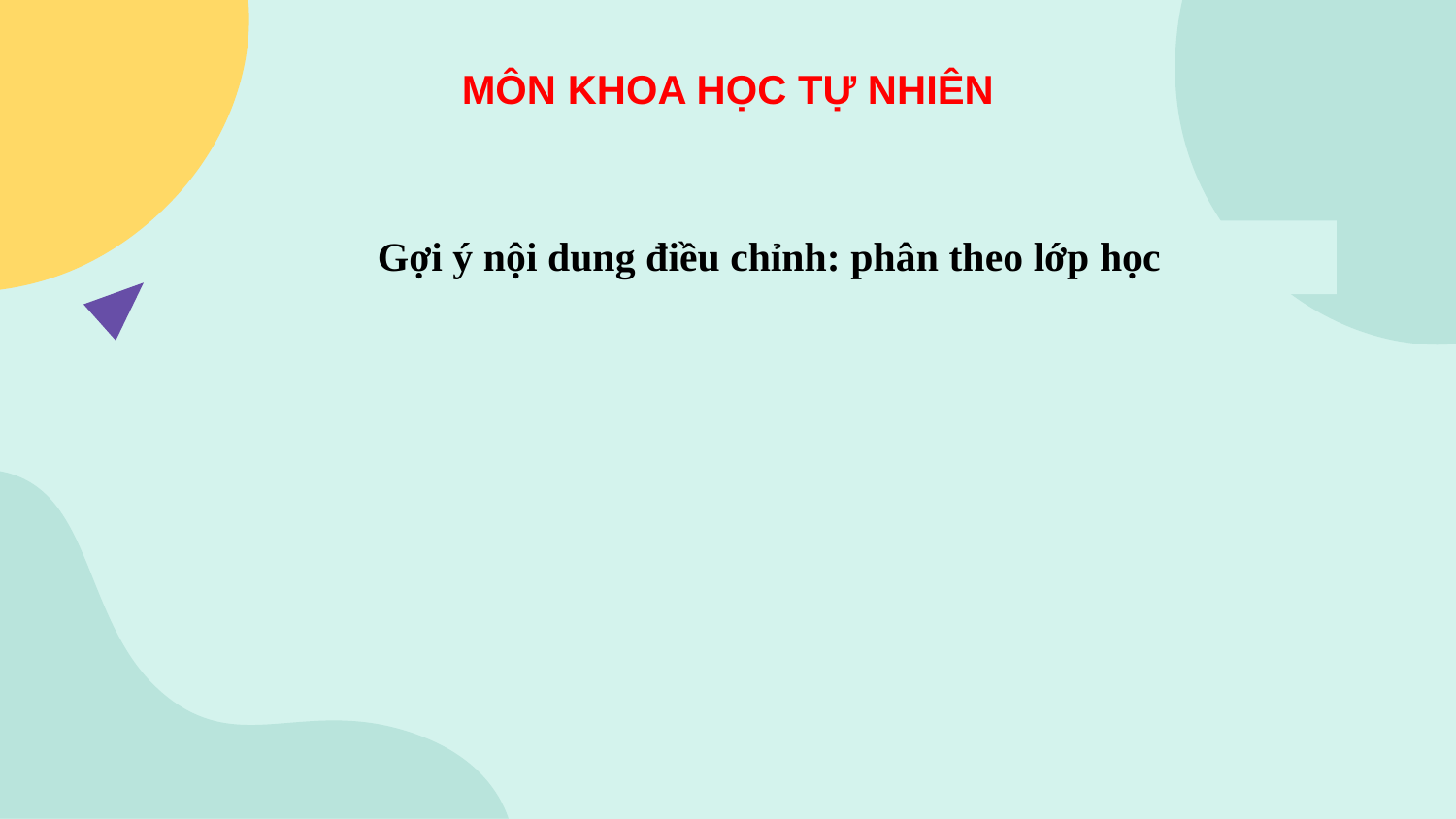

MÔN KHOA HỌC TỰ NHIÊN
Gợi ý nội dung điều chỉnh: phân theo lớp học